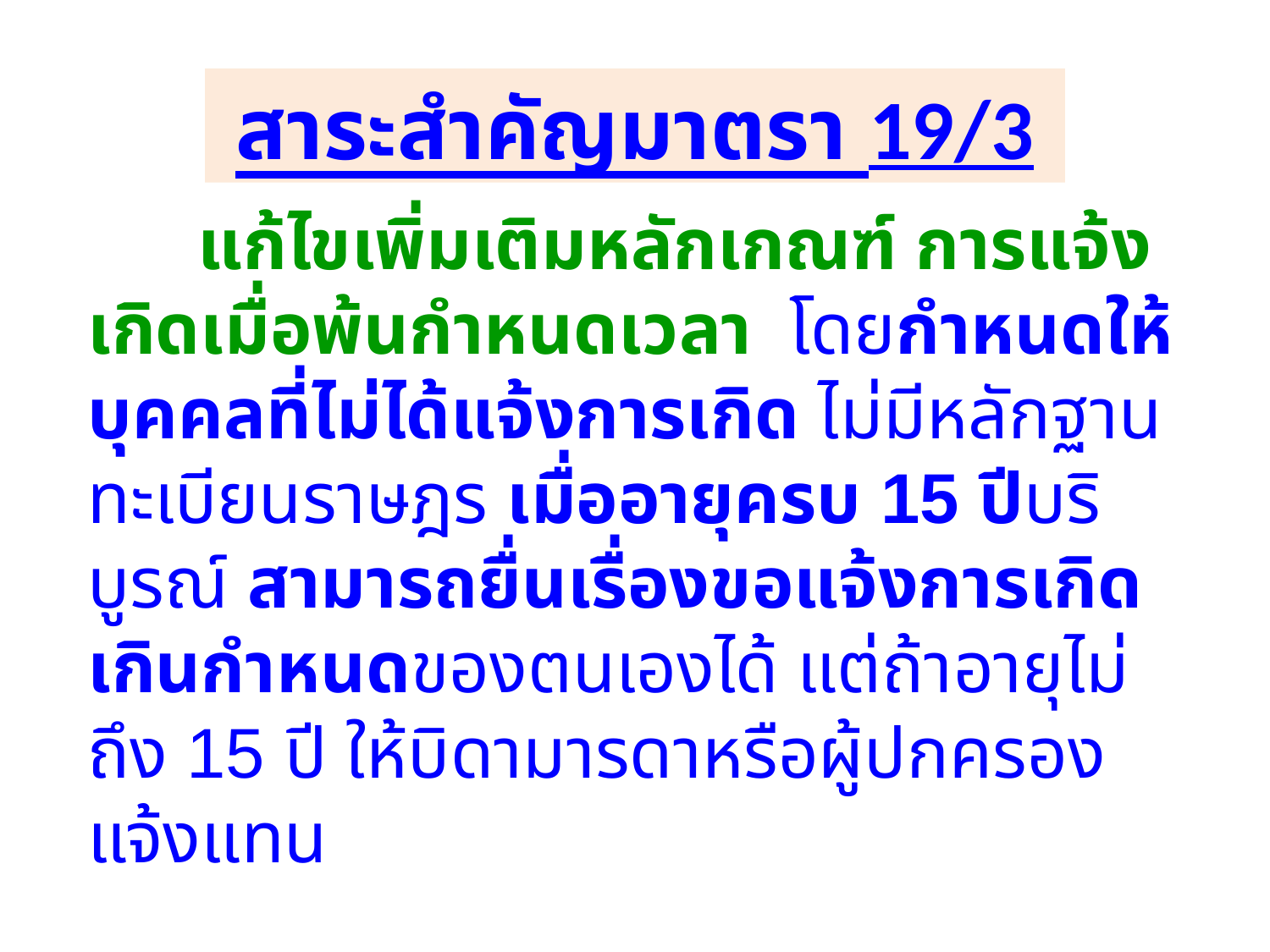

สาระสำคัญมาตรา 19/3
# แก้ไขเพิ่มเติมหลักเกณฑ์ การแจ้งเกิดเมื่อพ้นกำหนดเวลา  โดยกำหนดให้บุคคลที่ไม่ได้แจ้งการเกิด ไม่มีหลักฐานทะเบียนราษฎร เมื่ออายุครบ 15 ปีบริบูรณ์ สามารถยื่นเรื่องขอแจ้งการเกิดเกินกำหนดของตนเองได้ แต่ถ้าอายุไม่ถึง 15 ปี ให้บิดามารดาหรือผู้ปกครองแจ้งแทน